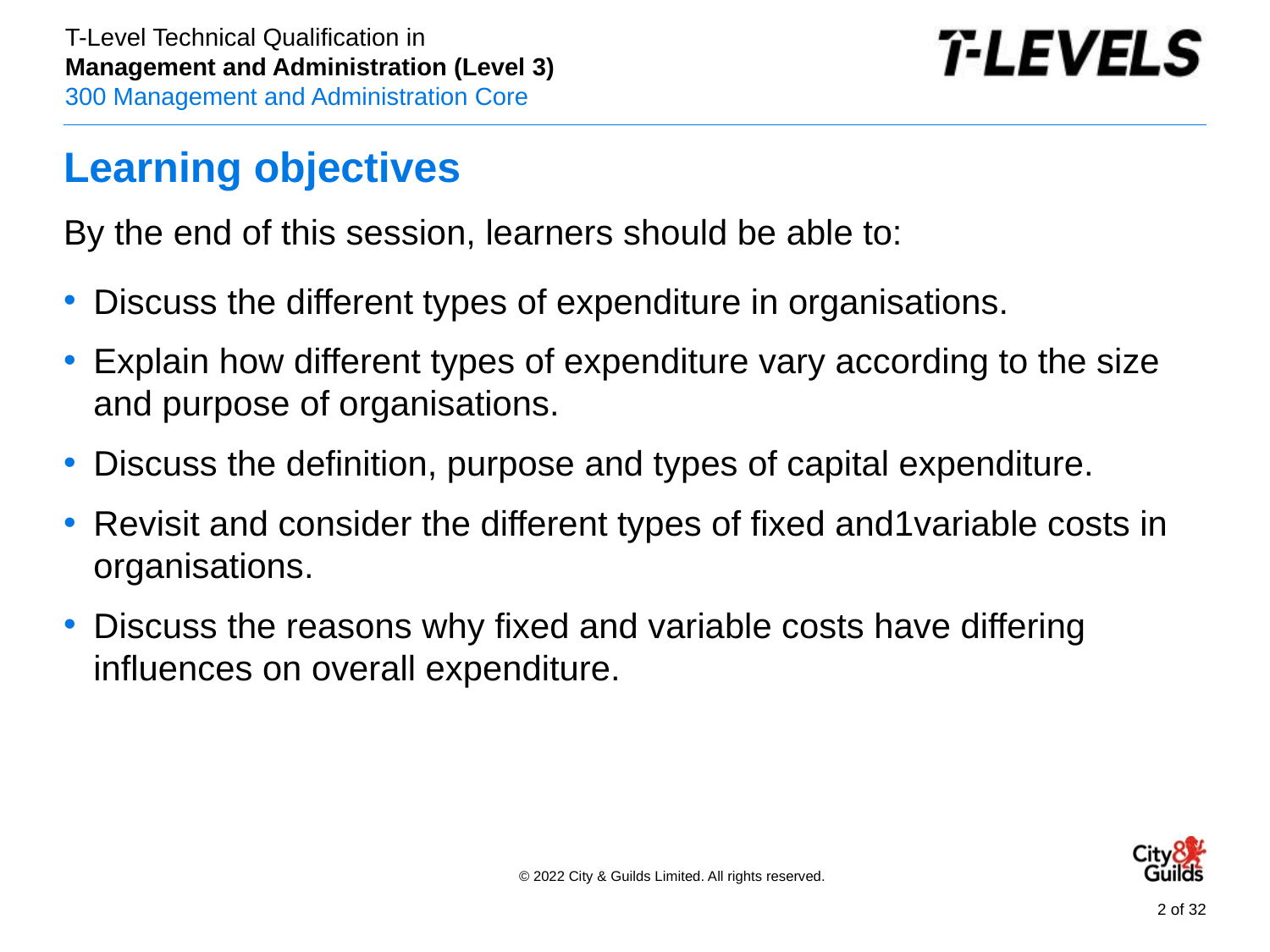

# Learning objectives
By the end of this session, learners should be able to:
Discuss the different types of expenditure in organisations.
Explain how different types of expenditure vary according to the size and purpose of organisations.
Discuss the definition, purpose and types of capital expenditure.
Revisit and consider the different types of fixed and1variable costs in organisations.
Discuss the reasons why fixed and variable costs have differing influences on overall expenditure.